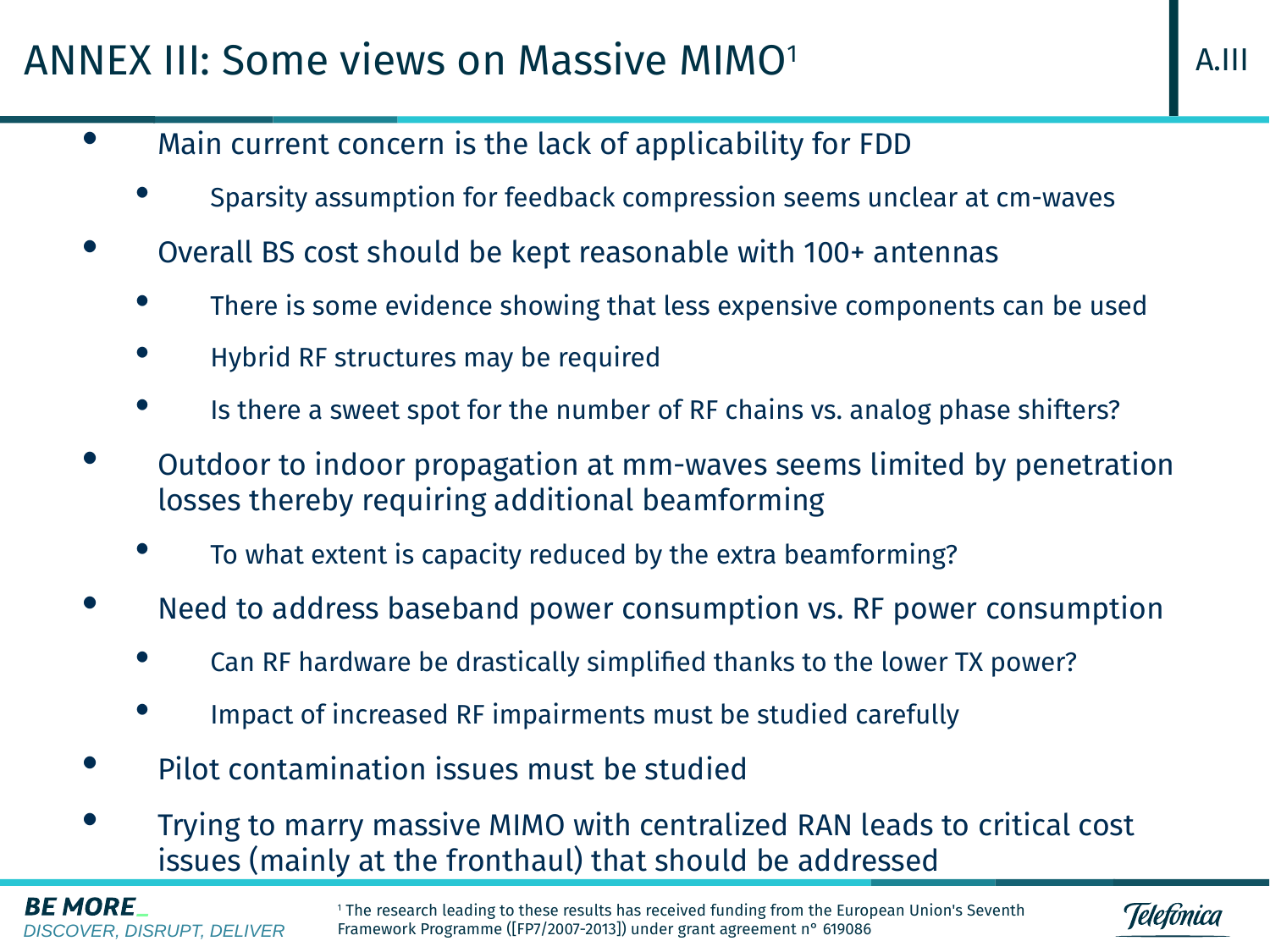

# ANNEX III: Some views on Massive MIMO1
A.III
Main current concern is the lack of applicability for FDD
Sparsity assumption for feedback compression seems unclear at cm-waves
Overall BS cost should be kept reasonable with 100+ antennas
There is some evidence showing that less expensive components can be used
Hybrid RF structures may be required
Is there a sweet spot for the number of RF chains vs. analog phase shifters?
Outdoor to indoor propagation at mm-waves seems limited by penetration losses thereby requiring additional beamforming
To what extent is capacity reduced by the extra beamforming?
Need to address baseband power consumption vs. RF power consumption
Can RF hardware be drastically simplified thanks to the lower TX power?
Impact of increased RF impairments must be studied carefully
Pilot contamination issues must be studied
Trying to marry massive MIMO with centralized RAN leads to critical cost issues (mainly at the fronthaul) that should be addressed

1 The research leading to these results has received funding from the European Union's Seventh Framework Programme ([FP7/2007-2013]) under grant agreement n° 619086